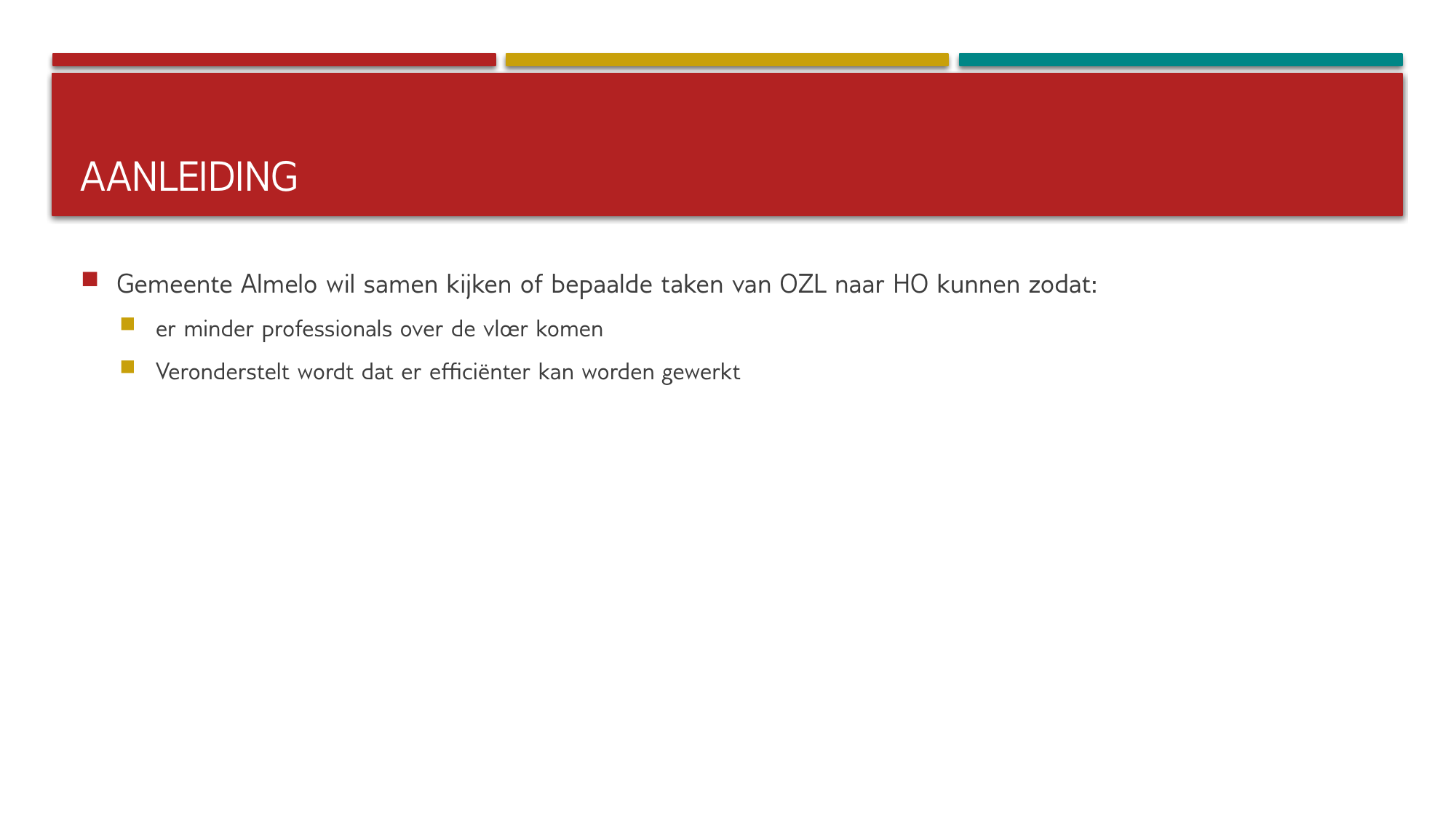

# Aanleiding
Gemeente Almelo wil samen kijken of bepaalde taken van OZL naar HO kunnen zodat:
er minder professionals over de vloer komen
Veronderstelt wordt dat er efficiënter kan worden gewerkt